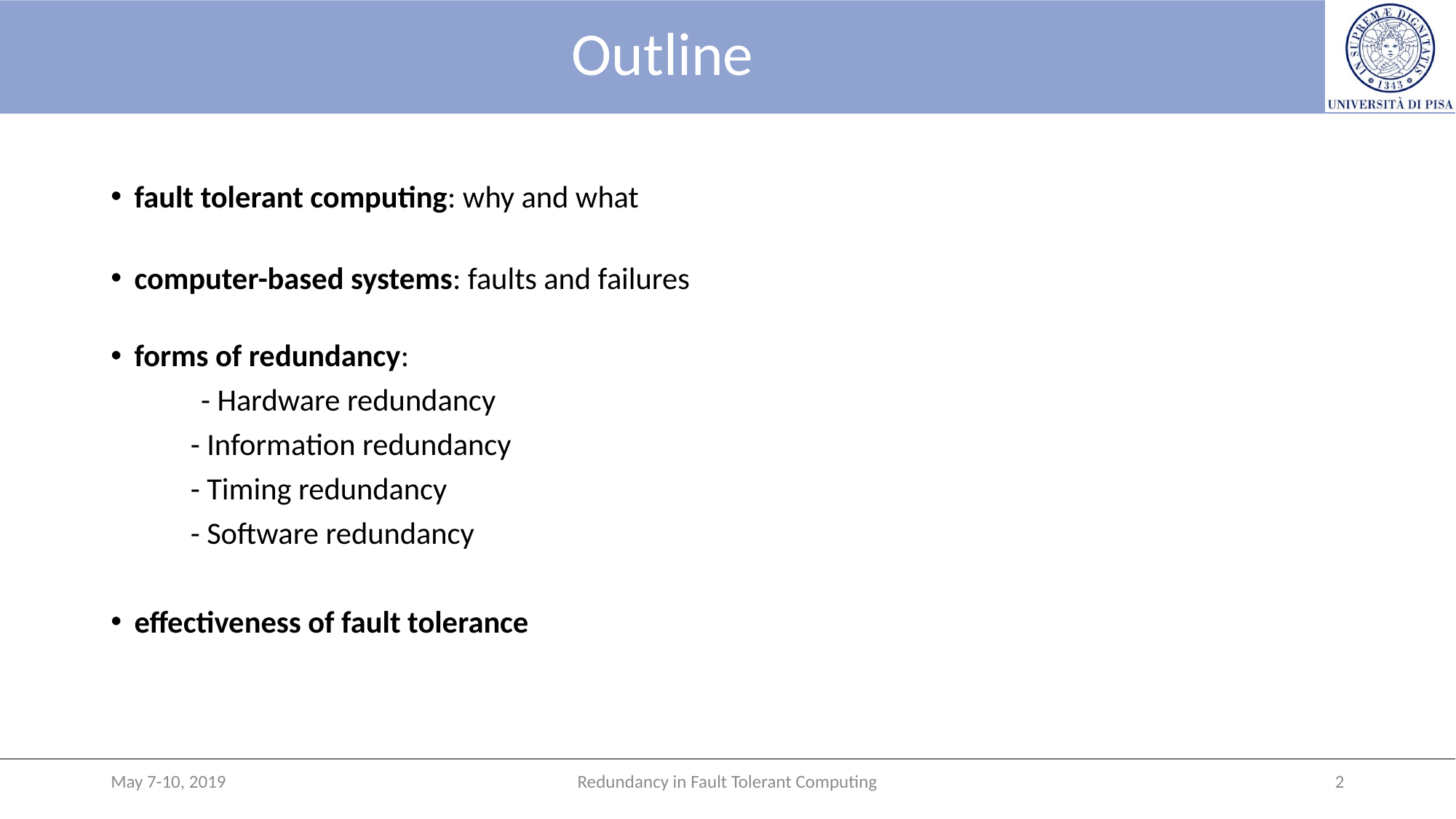

# Outline
fault tolerant computing: why and what
computer-based systems: faults and failures
forms of redundancy:
             - Hardware redundancy
	- Information redundancy
	- Timing redundancy
	- Software redundancy

effectiveness of fault tolerance

May 7-10, 2019
Redundancy in Fault Tolerant Computing
2